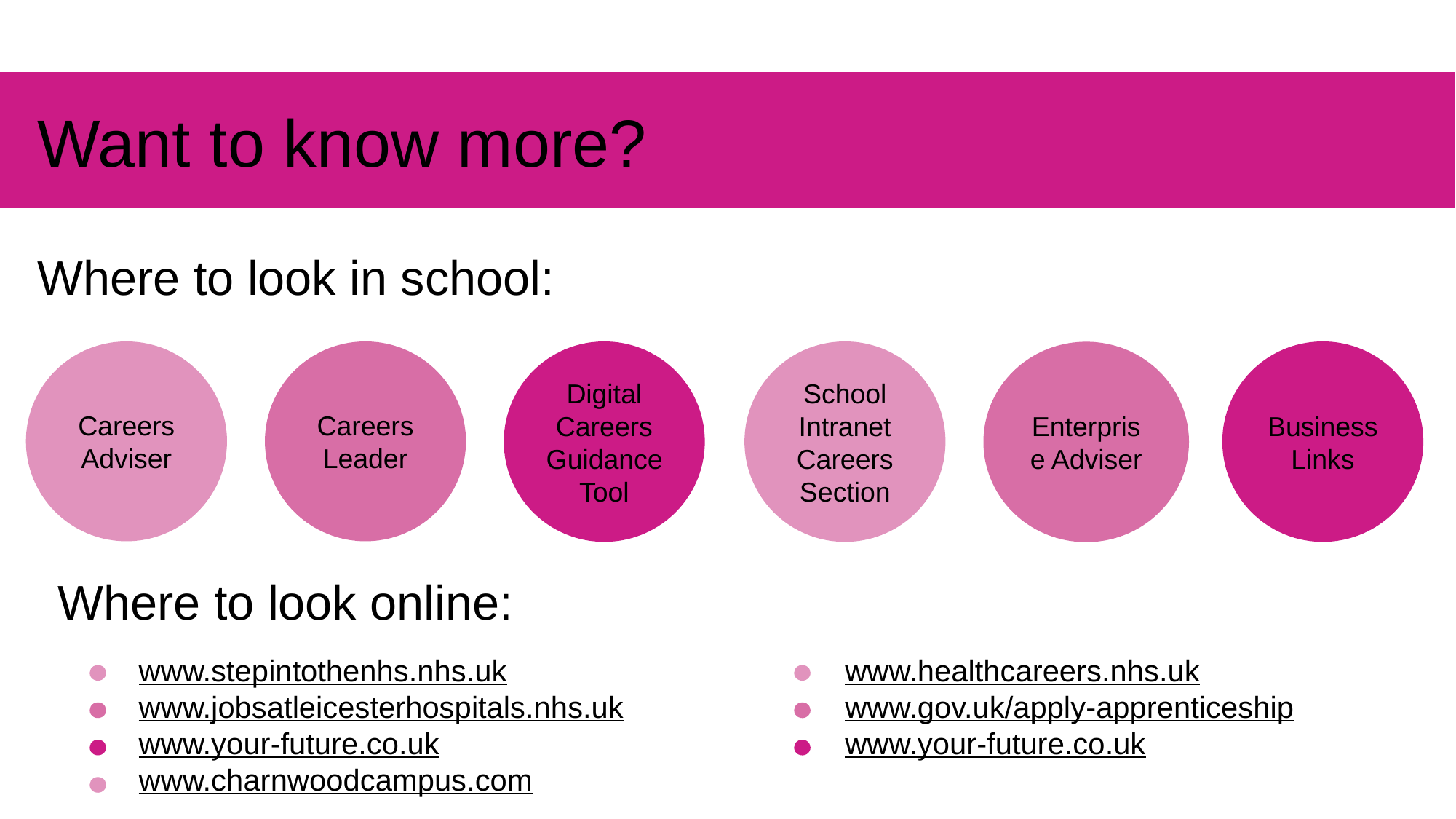

# Want to know more?
Where to look in school:
Careers Adviser
Careers Leader
School Intranet Careers Section
Business Links
Digital Careers Guidance Tool
Enterprise Adviser
Where to look online:
www.stepintothenhs.nhs.uk
www.jobsatleicesterhospitals.nhs.uk
www.your-future.co.uk
www.charnwoodcampus.com
www.healthcareers.nhs.uk
www.gov.uk/apply-apprenticeship
www.your-future.co.uk